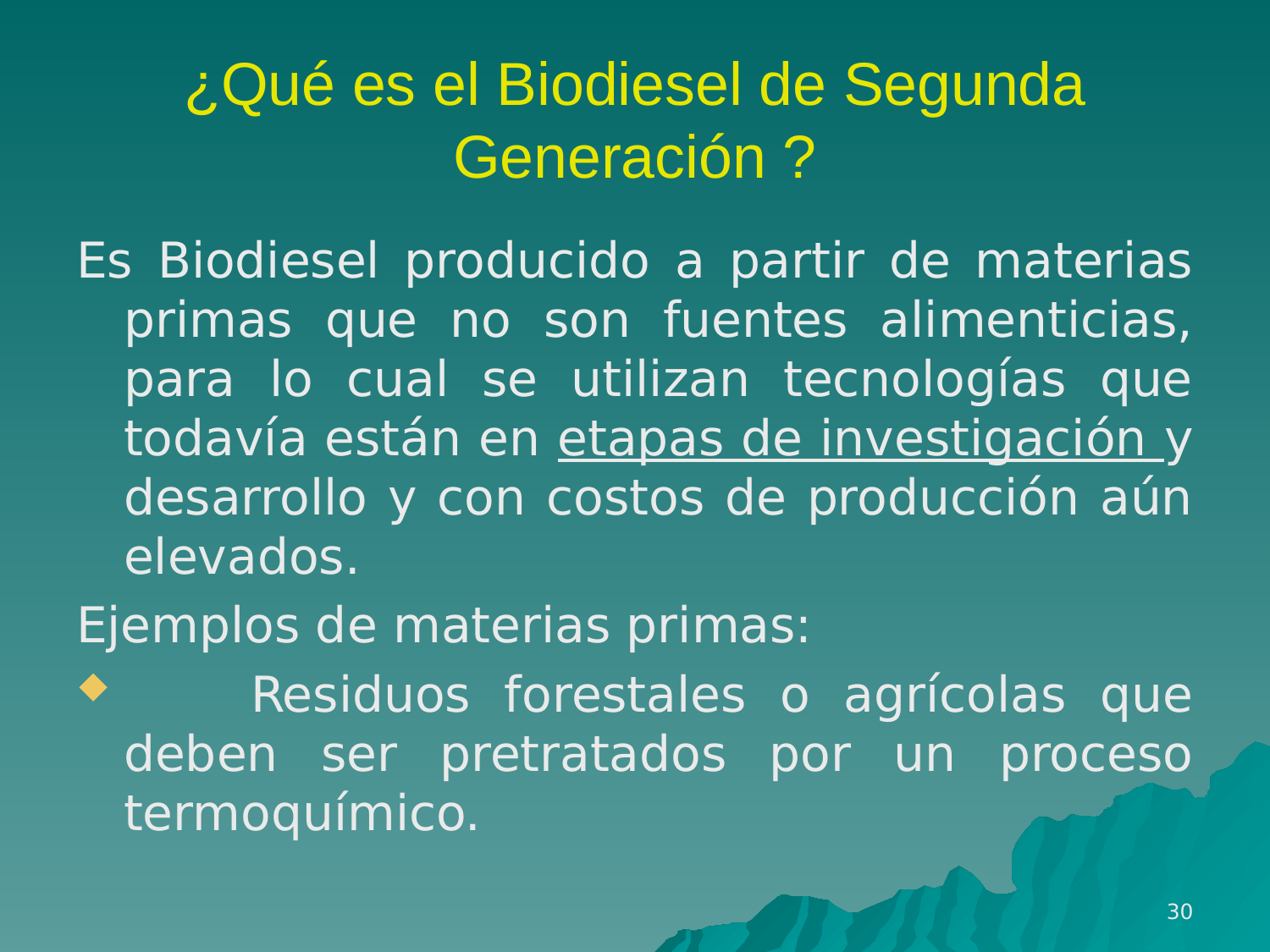

# ¿Qué es el Biodiesel de Segunda Generación ?
Es Biodiesel producido a partir de materias primas que no son fuentes alimenticias, para lo cual se utilizan tecnologías que todavía están en etapas de investigación y desarrollo y con costos de producción aún elevados.
Ejemplos de materias primas:
	Residuos forestales o agrícolas que deben ser pretratados por un proceso termoquímico.
30